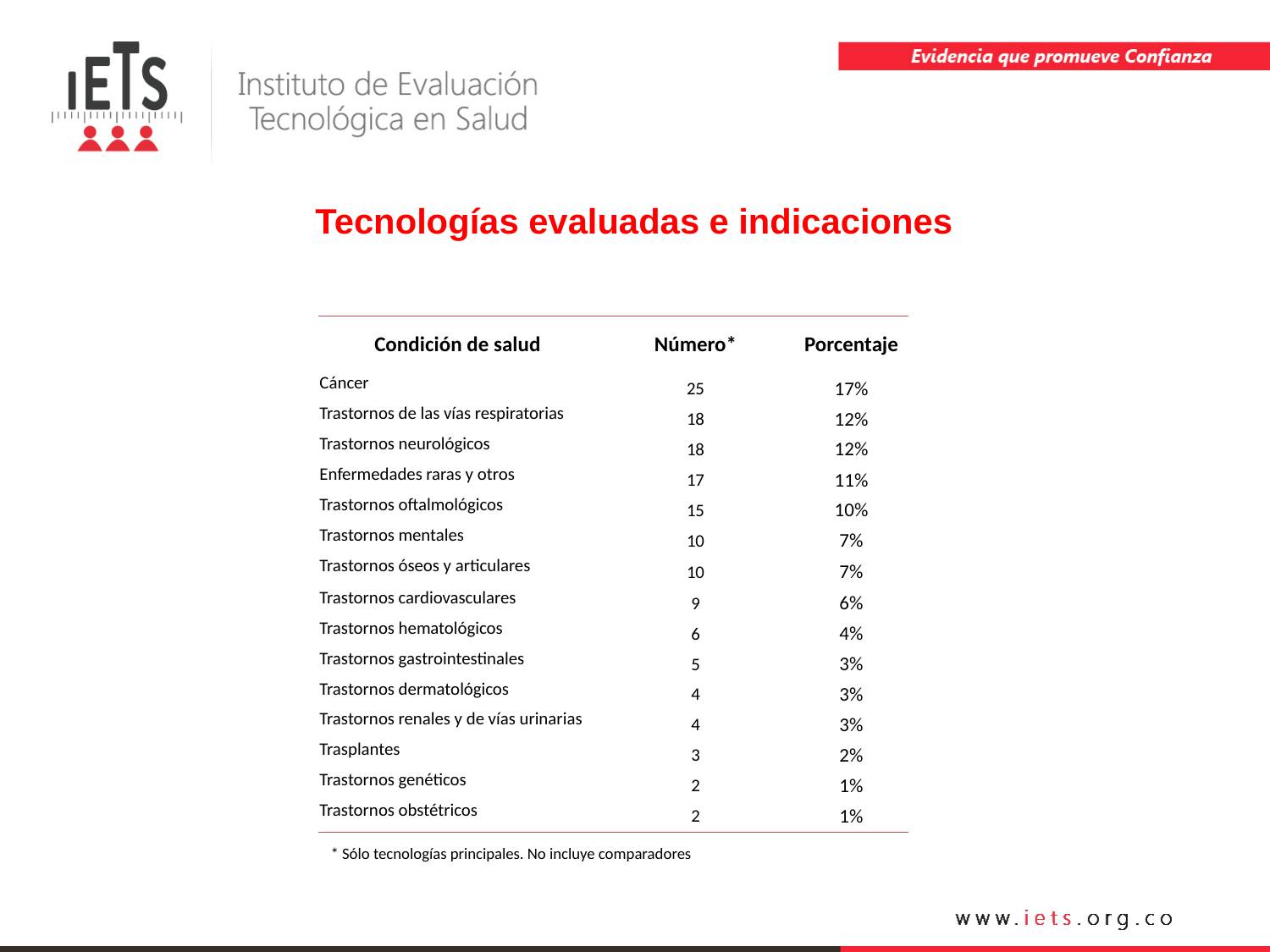

Tecnologías evaluadas e indicaciones
| Condición de salud | Número\* | Porcentaje |
| --- | --- | --- |
| Cáncer | 25 | 17% |
| Trastornos de las vías respiratorias | 18 | 12% |
| Trastornos neurológicos | 18 | 12% |
| Enfermedades raras y otros | 17 | 11% |
| Trastornos oftalmológicos | 15 | 10% |
| Trastornos mentales | 10 | 7% |
| Trastornos óseos y articulares | 10 | 7% |
| Trastornos cardiovasculares | 9 | 6% |
| Trastornos hematológicos | 6 | 4% |
| Trastornos gastrointestinales | 5 | 3% |
| Trastornos dermatológicos | 4 | 3% |
| Trastornos renales y de vías urinarias | 4 | 3% |
| Trasplantes | 3 | 2% |
| Trastornos genéticos | 2 | 1% |
| Trastornos obstétricos | 2 | 1% |
* Sólo tecnologías principales. No incluye comparadores